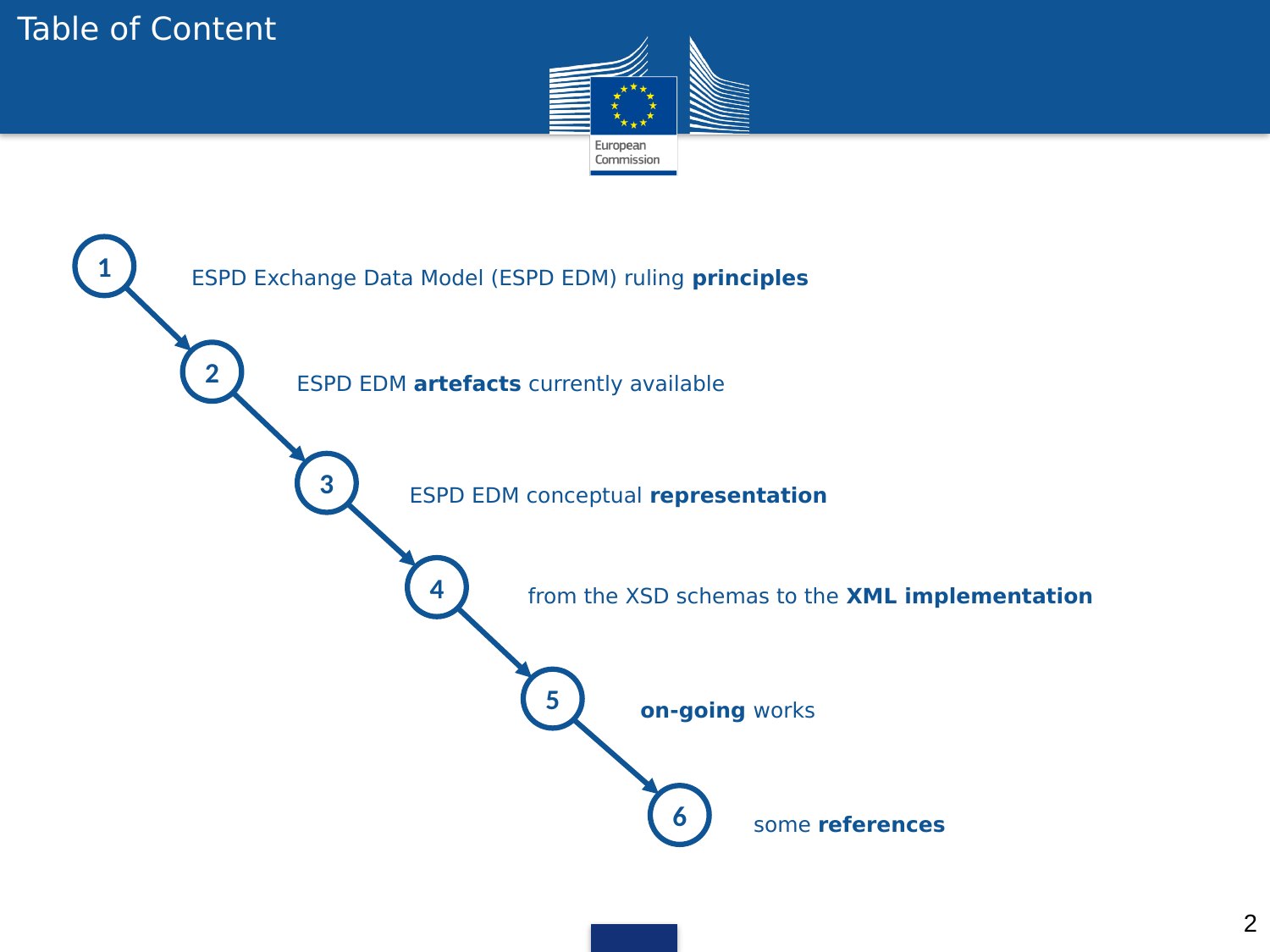

Table of Content

1
ESPD Exchange Data Model (ESPD EDM) ruling principles
2
ESPD EDM artefacts currently available
3
ESPD EDM conceptual representation
4
from the XSD schemas to the XML implementation
5
on-going works
6
some references
2